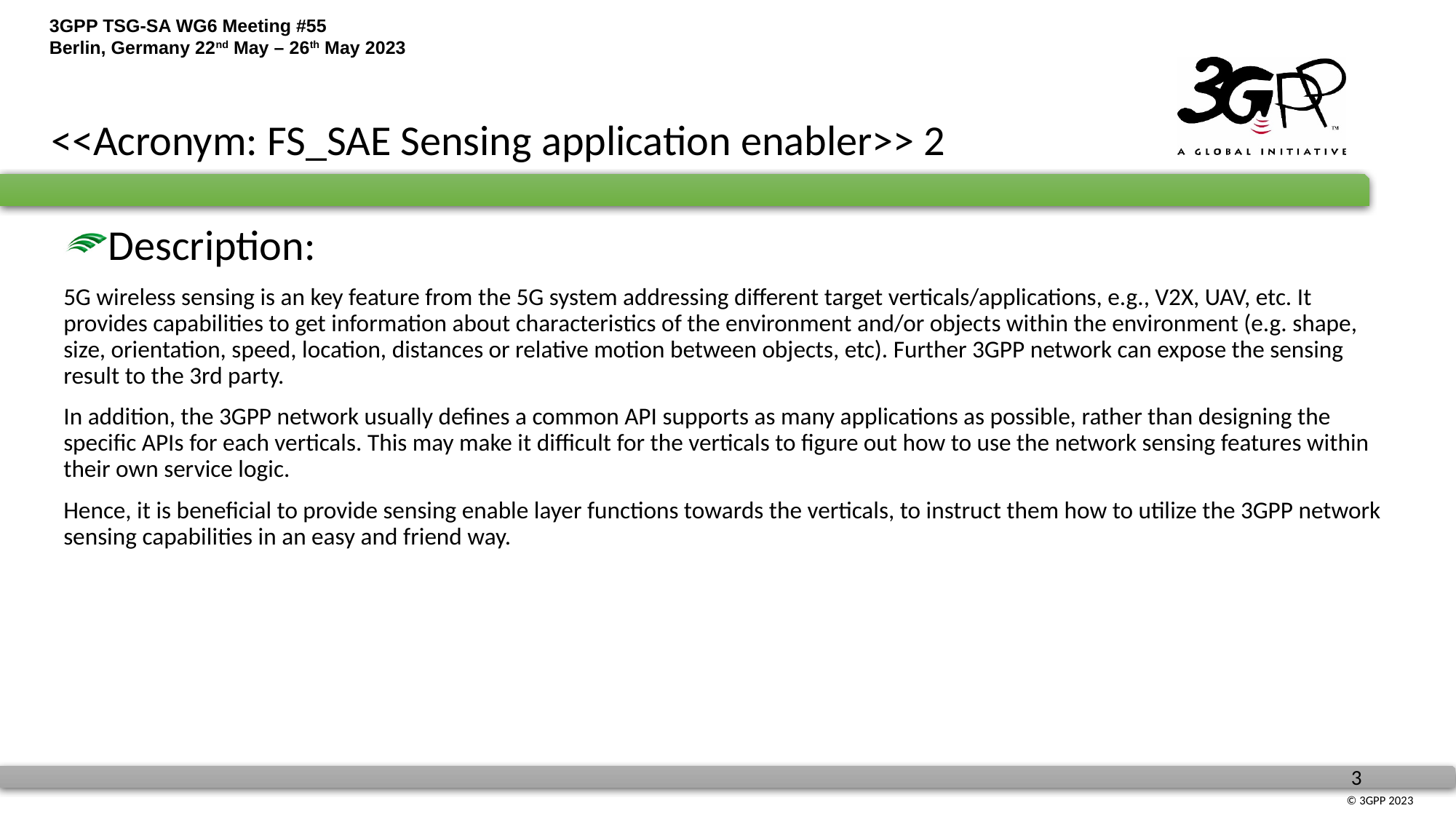

# <<Acronym: FS_SAE Sensing application enabler>> 2
Description:
5G wireless sensing is an key feature from the 5G system addressing different target verticals/applications, e.g., V2X, UAV, etc. It provides capabilities to get information about characteristics of the environment and/or objects within the environment (e.g. shape, size, orientation, speed, location, distances or relative motion between objects, etc). Further 3GPP network can expose the sensing result to the 3rd party.
In addition, the 3GPP network usually defines a common API supports as many applications as possible, rather than designing the specific APIs for each verticals. This may make it difficult for the verticals to figure out how to use the network sensing features within their own service logic.
Hence, it is beneficial to provide sensing enable layer functions towards the verticals, to instruct them how to utilize the 3GPP network sensing capabilities in an easy and friend way.